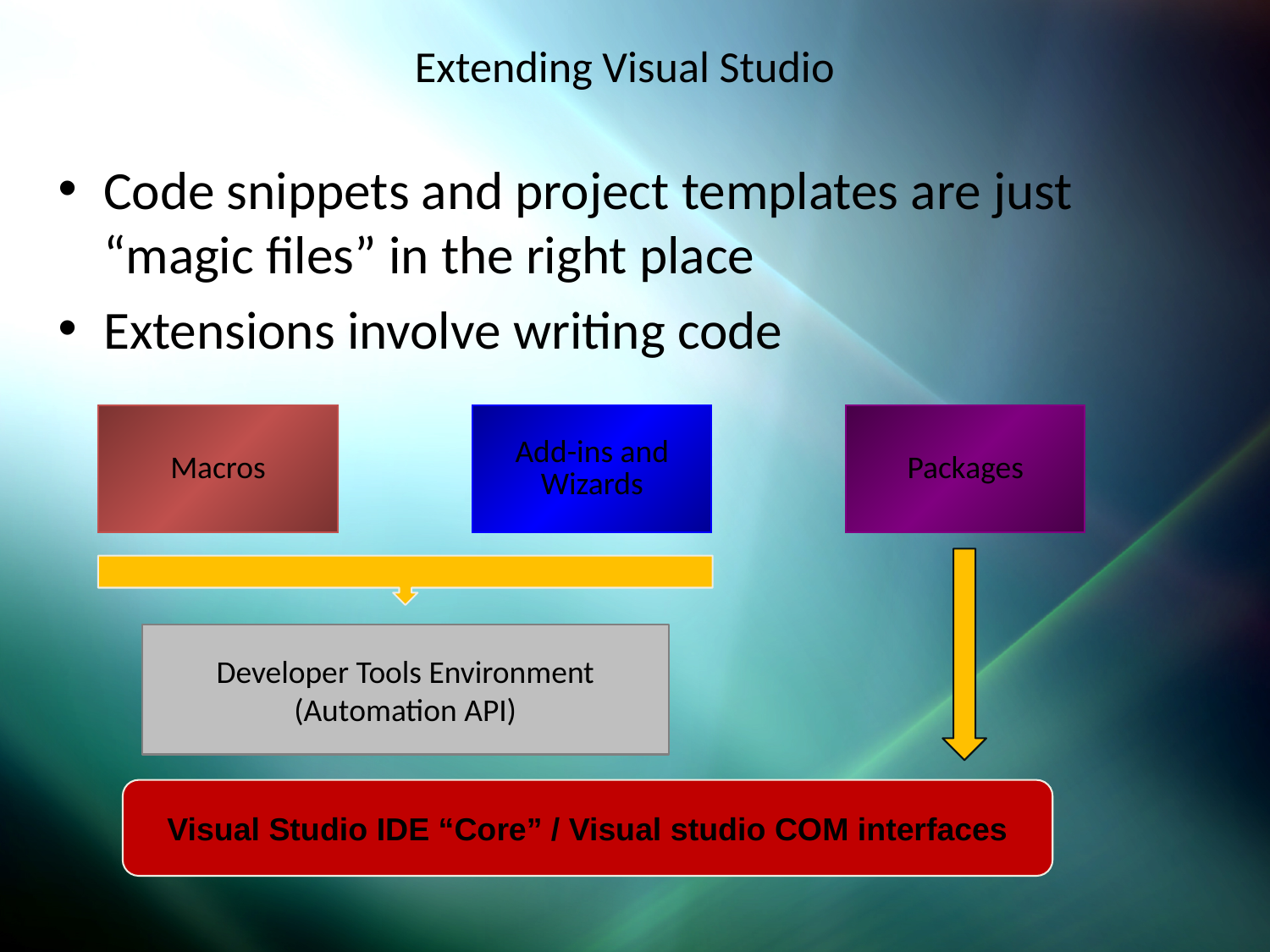

# Extending Visual Studio
Code snippets and project templates are just “magic files” in the right place
Extensions involve writing code
Macros
Add-ins and Wizards
Packages

Developer Tools Environment (Automation API)
Visual Studio IDE “Core” / Visual studio COM interfaces